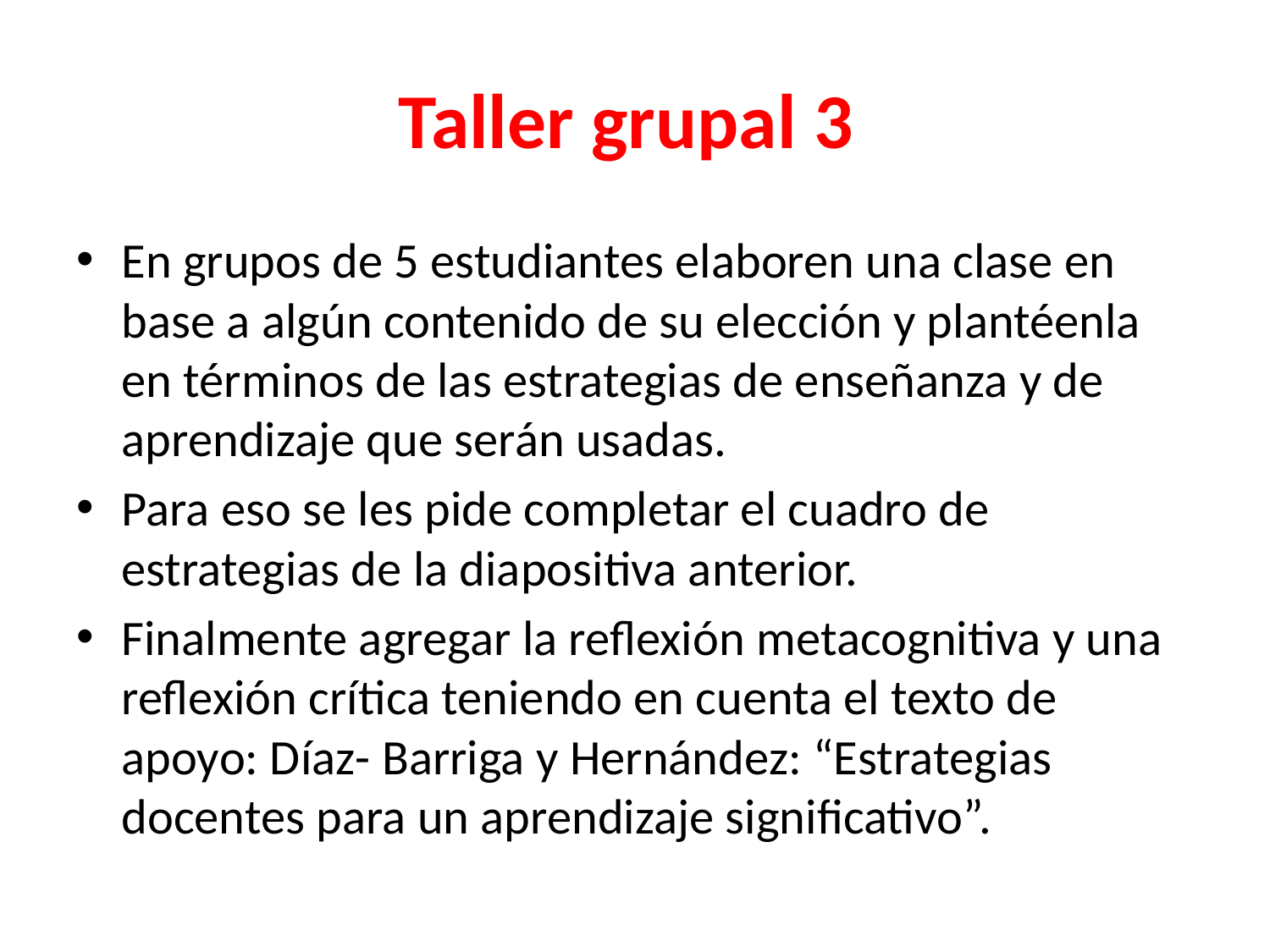

# Taller grupal 3
En grupos de 5 estudiantes elaboren una clase en base a algún contenido de su elección y plantéenla en términos de las estrategias de enseñanza y de aprendizaje que serán usadas.
Para eso se les pide completar el cuadro de estrategias de la diapositiva anterior.
Finalmente agregar la reflexión metacognitiva y una reflexión crítica teniendo en cuenta el texto de apoyo: Díaz- Barriga y Hernández: “Estrategias docentes para un aprendizaje significativo”.